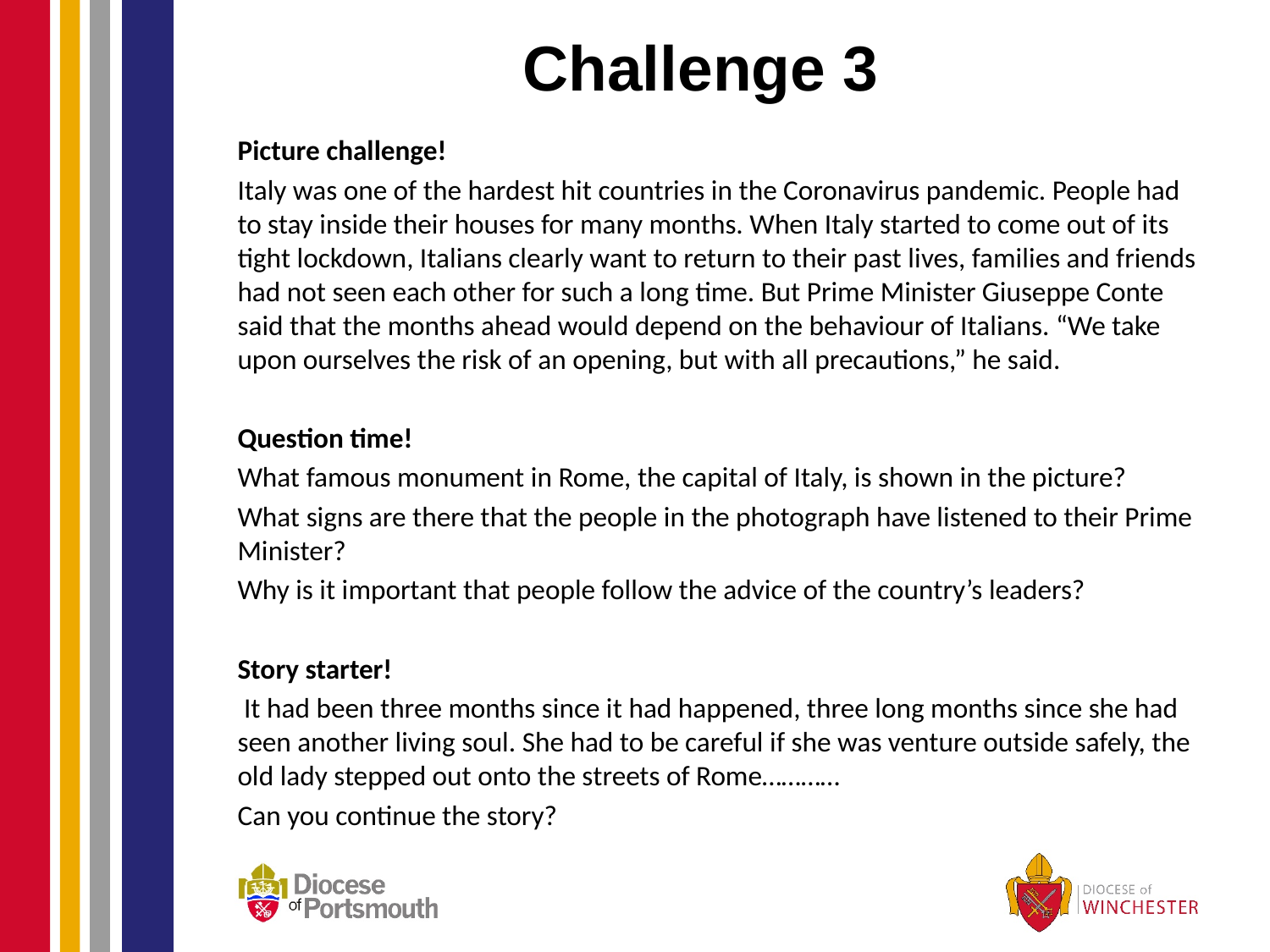

# Challenge 3
Picture challenge!
Italy was one of the hardest hit countries in the Coronavirus pandemic. People had to stay inside their houses for many months. When Italy started to come out of its tight lockdown, Italians clearly want to return to their past lives, families and friends had not seen each other for such a long time. But Prime Minister Giuseppe Conte said that the months ahead would depend on the behaviour of Italians. “We take upon ourselves the risk of an opening, but with all precautions,” he said.

Question time!
What famous monument in Rome, the capital of Italy, is shown in the picture?
What signs are there that the people in the photograph have listened to their Prime Minister?
Why is it important that people follow the advice of the country’s leaders?

Story starter!
 It had been three months since it had happened, three long months since she had seen another living soul. She had to be careful if she was venture outside safely, the old lady stepped out onto the streets of Rome…………
Can you continue the story?